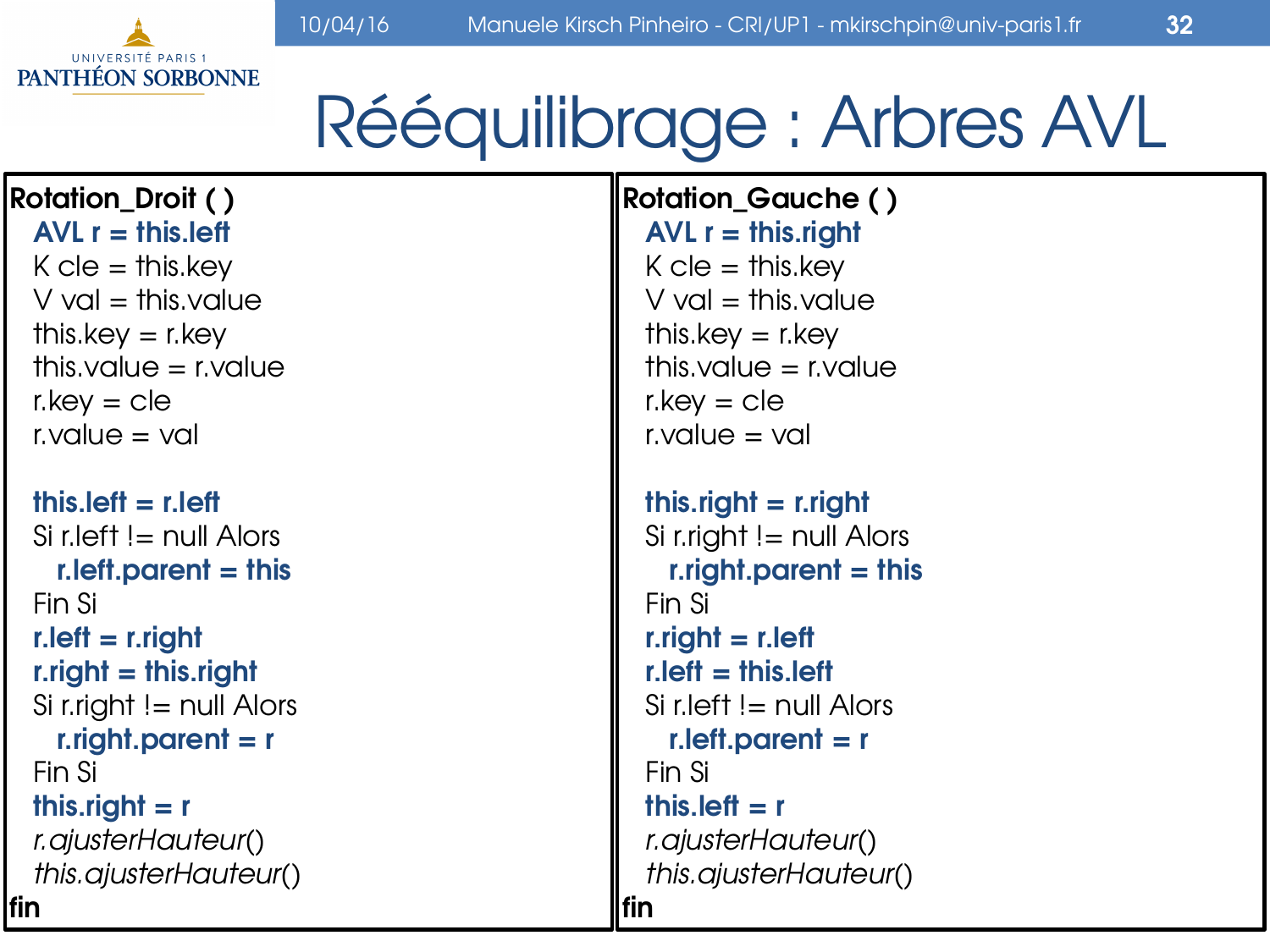

10/04/16
Manuele Kirsch Pinheiro - CRI/UP1 - mkirschpin@univ-paris1.fr
32
# Rééquilibrage : Arbres AVL
Rotation_Droit ( )
   AVL r = this.left
   K cle = this.key
   V val = this.value
   this.key = r.key
   this.value = r.value
   r.key = cle
   r.value = val

   this.left = r.left
   Si r.left != null Alors
      r.left.parent = this
   Fin Si
   r.left = r.right
   r.right = this.right
   Si r.right != null Alors
      r.right.parent = r
   Fin Si
   this.right = r
   r.ajusterHauteur()
   this.ajusterHauteur()
fin
Rotation_Gauche ( )
   AVL r = this.right
   K cle = this.key
   V val = this.value
   this.key = r.key
   this.value = r.value
   r.key = cle
   r.value = val

   this.right = r.right
   Si r.right != null Alors
      r.right.parent = this
   Fin Si
   r.right = r.left
   r.left = this.left
   Si r.left != null Alors
      r.left.parent = r
   Fin Si
   this.left = r
   r.ajusterHauteur()
   this.ajusterHauteur()
fin